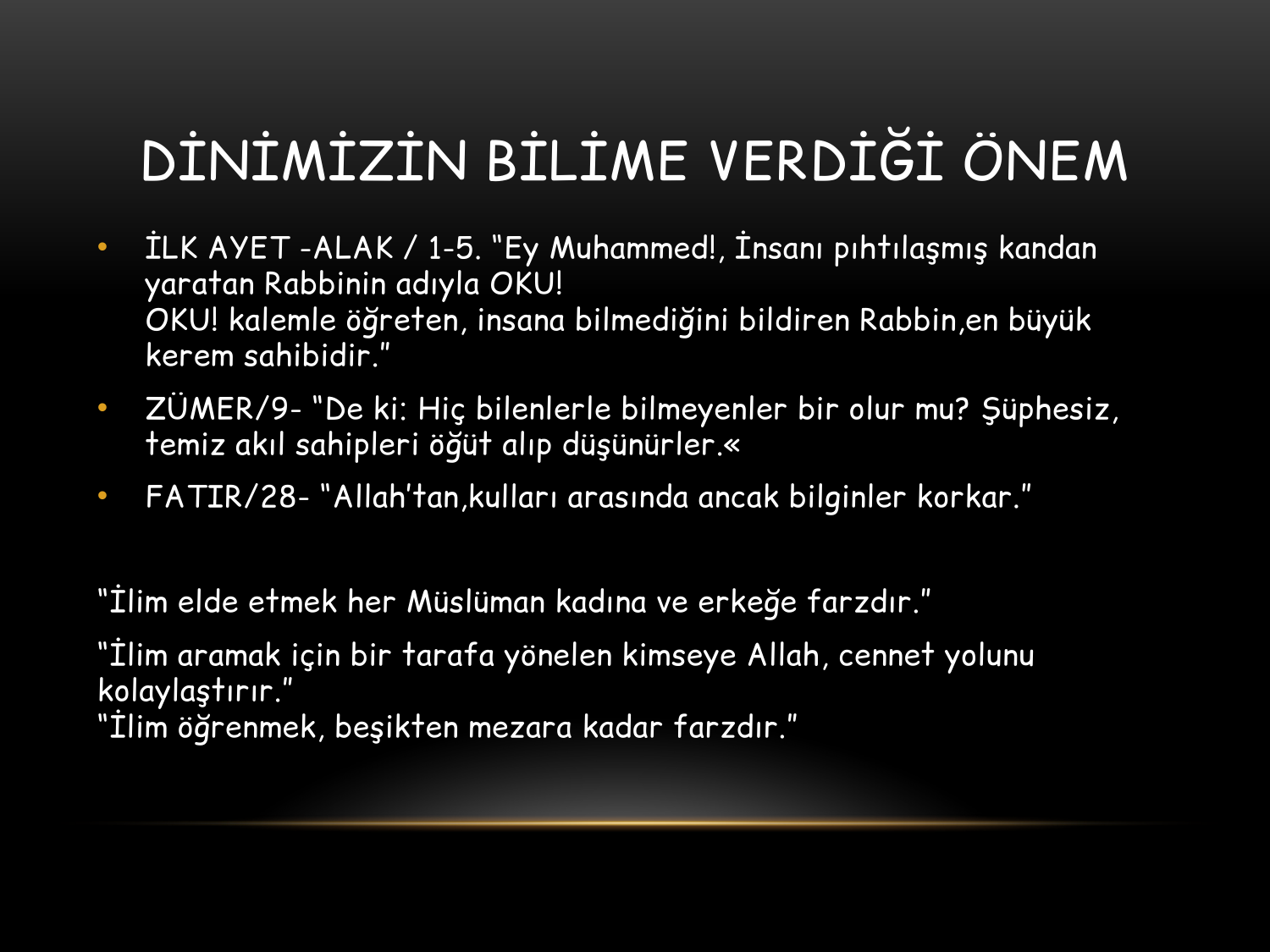

# DİNİMİZİN BİLİME VERDİĞİ ÖNEM
İLK AYET -ALAK / 1-5. “Ey Muhammed!, İnsanı pıhtılaşmış kandan yaratan Rabbinin adıyla OKU!
OKU! kalemle öğreten, insana bilmediğini bildiren Rabbin,en büyük kerem sahibidir.”
ZÜMER/9- “De ki: Hiç bilenlerle bilmeyenler bir olur mu? Şüphesiz, temiz akıl sahipleri öğüt alıp düşünürler.«
FATIR/28- “Allah’tan,kulları arasında ancak bilginler korkar.”

“İlim elde etmek her Müslüman kadına ve erkeğe farzdır.”
“İlim aramak için bir tarafa yönelen kimseye Allah, cennet yolunu kolaylaştırır.”
“İlim öğrenmek, beşikten mezara kadar farzdır.”